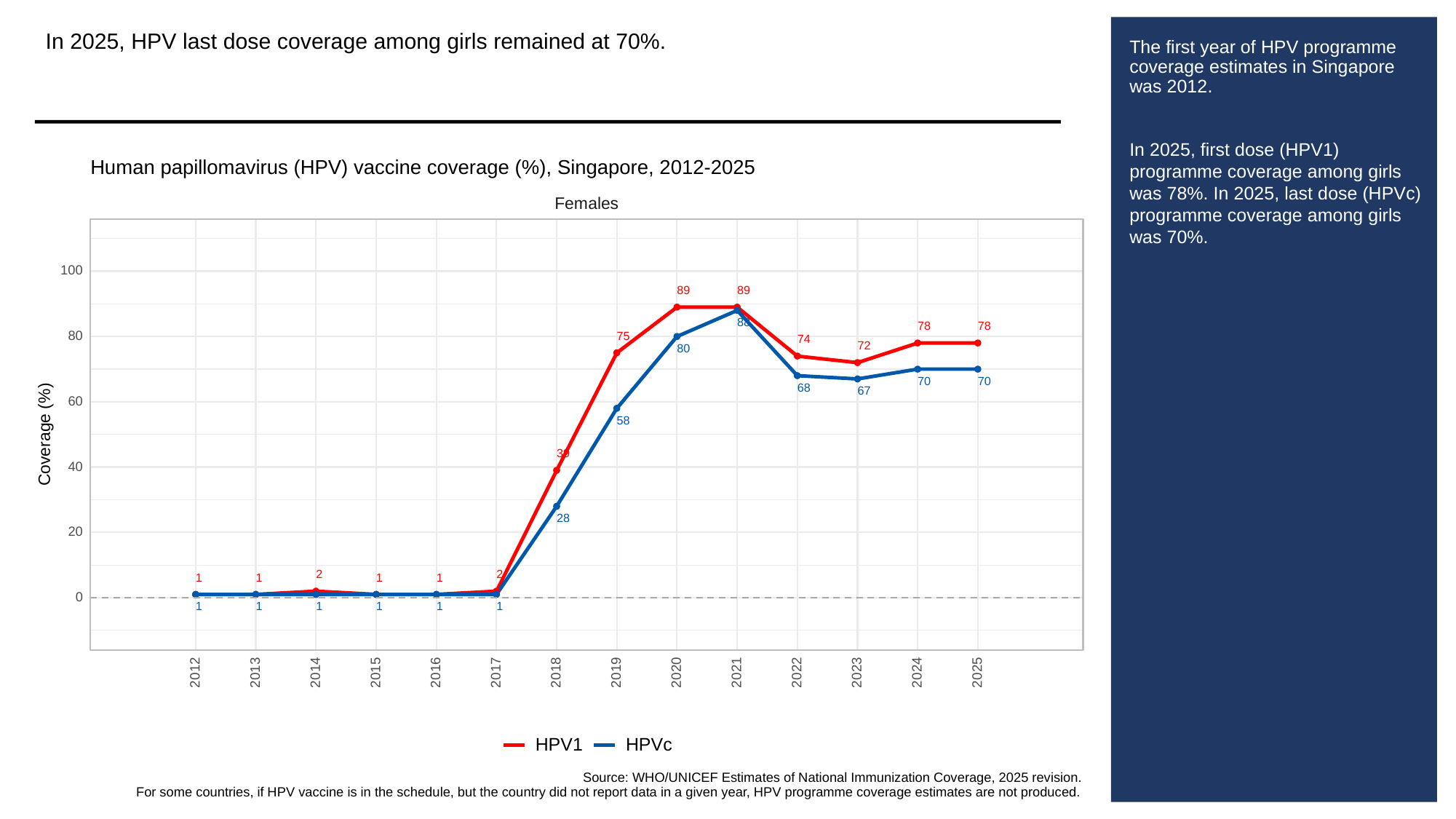

In 2025, HPV last dose coverage among girls remained at 70%.
# The first year of HPV programme coverage estimates in Singapore was 2012.

In 2025, first dose (HPV1) programme coverage among girls was 78%. In 2025, last dose (HPVc) programme coverage among girls was 70%.

Human papillomavirus (HPV) vaccine coverage (%), Singapore, 2012-2025
Females

100

89
89

88
78
78
80
75

74

72
80

70
70
68
67
60

58
Coverage (%)

39
40

28
20

2
2
1
1
1
1

0

1
1
1
1
1
1

2013
2023
2012
2014
2015
2016
2017
2018
2019
2020
2021
2022
2024
2025
HPVc
HPV1

Source: WHO/UNICEF Estimates of National Immunization Coverage, 2025 revision.
For some countries, if HPV vaccine is in the schedule, but the country did not report data in a given year, HPV programme coverage estimates are not produced.